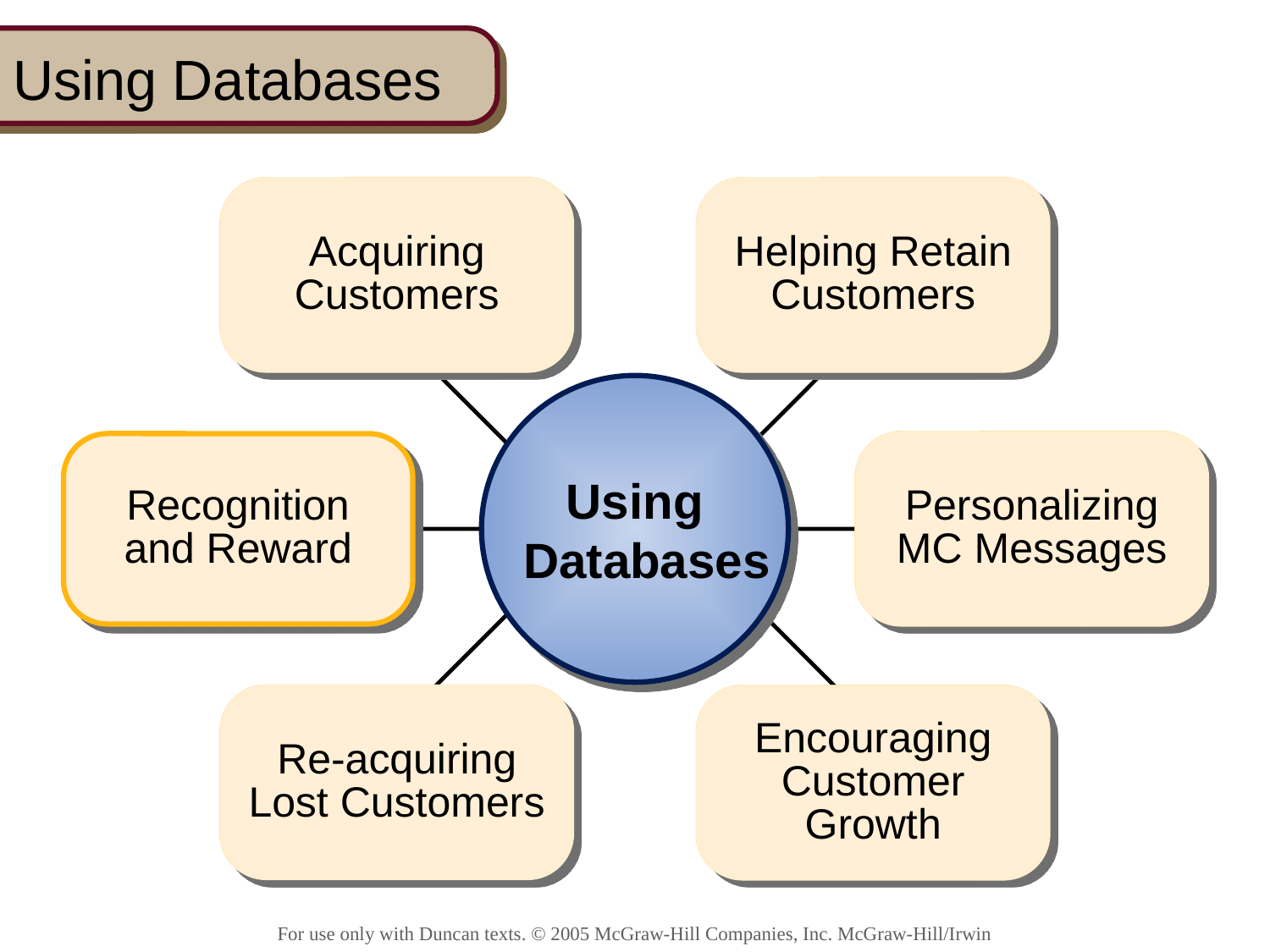

# Using Databases
Acquiring Customers

Acquiring Customers
Helping Retain Customers

Helping Retain Customers
Using
Databases
Recognition and Reward

Personalizing MC Messages

Personalizing MC Messages

Re-acquiring Lost Customers

Encouraging Customer Growth
Re-acquiring Lost Customers
Encouraging Customer Growth